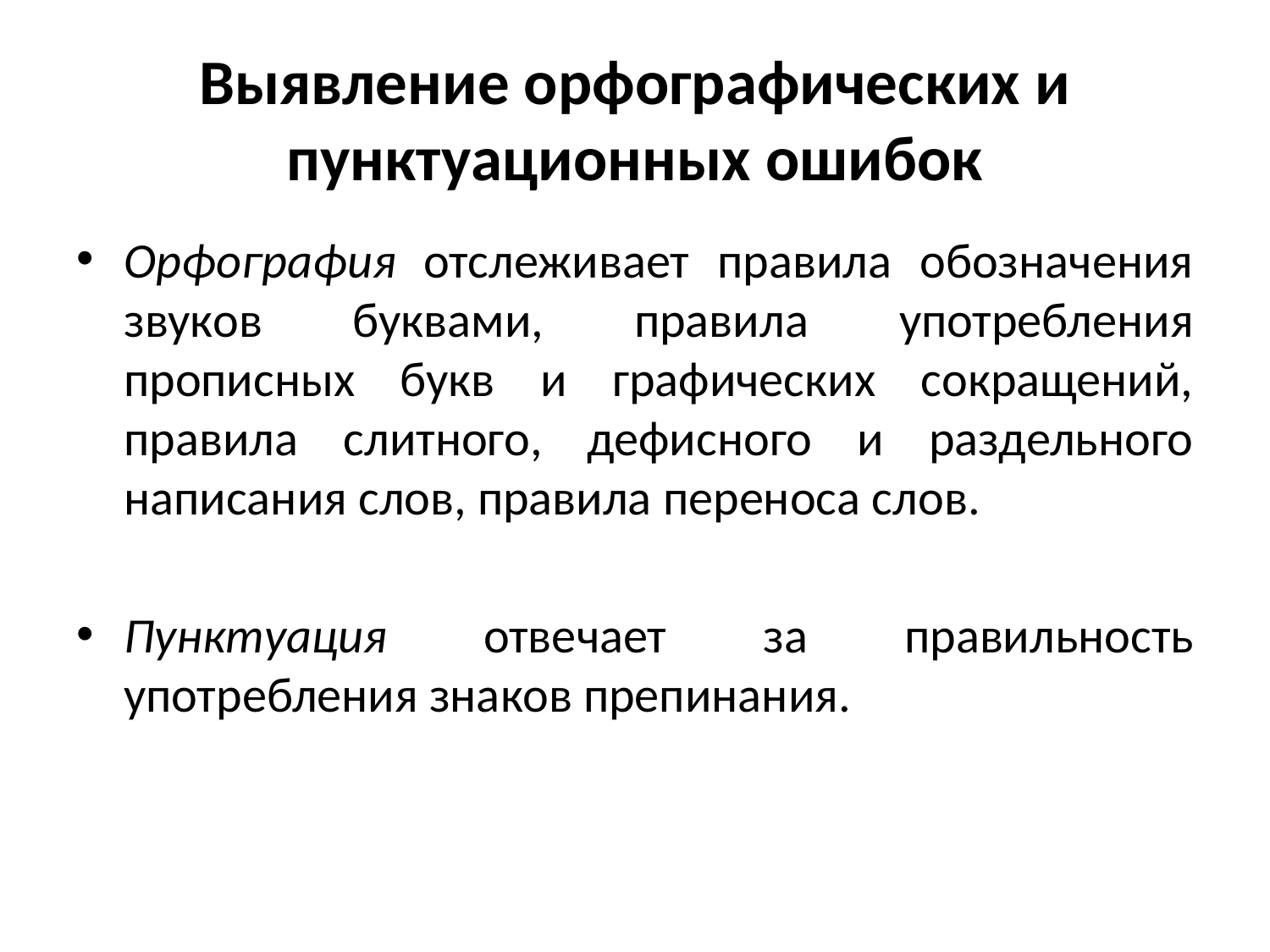

# Выявление орфографических и пунктуационных ошибок
Орфография отслеживает правила обозначения звуков буквами, правила употребления прописных букв и графических сокращений, правила слитного, дефисного и раздельного написания слов, правила переноса слов.

Пунктуация отвечает за правильность употребления знаков препинания.